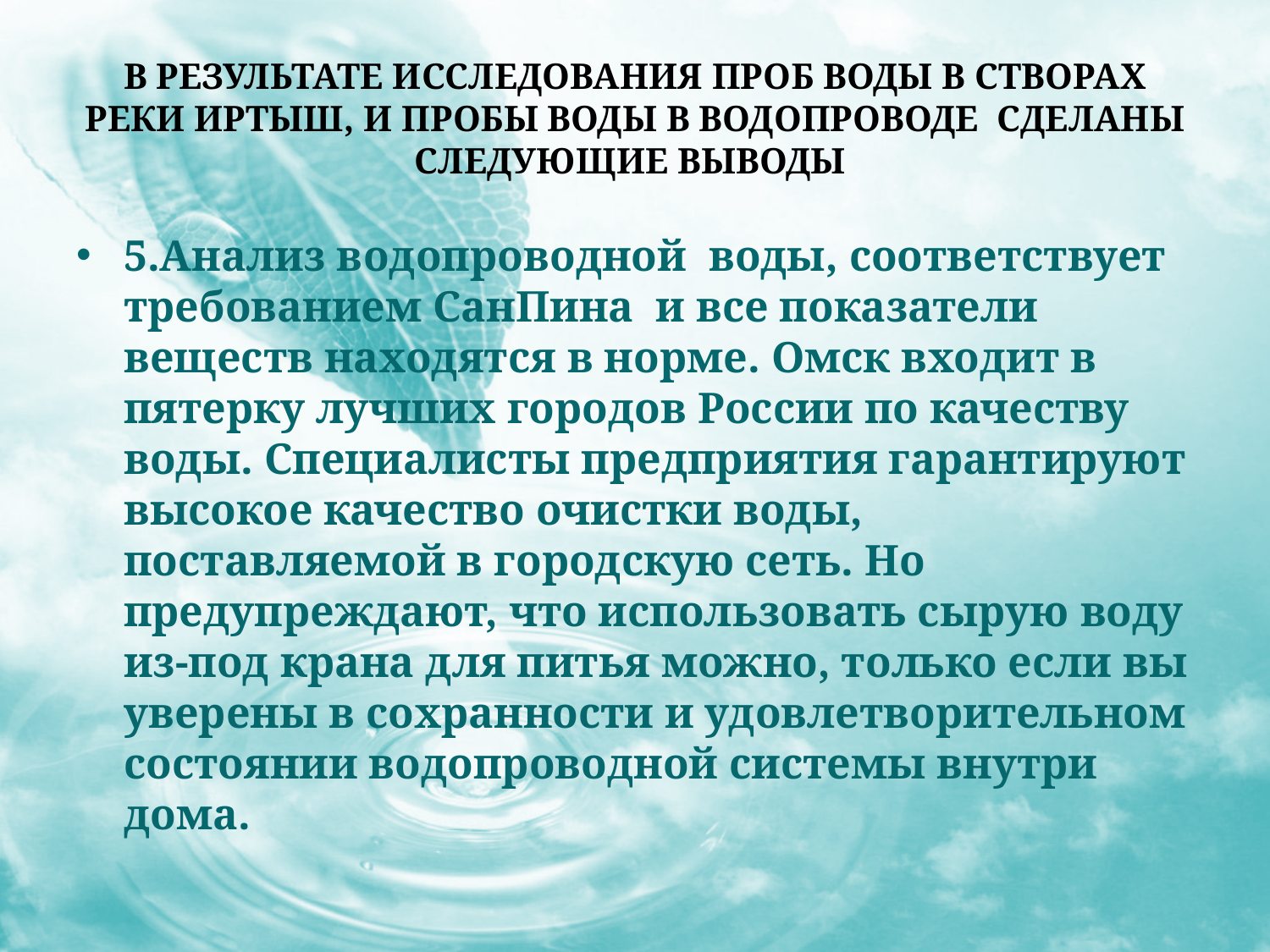

# В результате исследования проб воды в створах реки Иртыш, и пробы воды в водопроводе  сделаны следующие выводы
5.Анализ водопроводной  воды, соответствует требованием СанПина  и все показатели веществ находятся в норме. Омск входит в пятерку лучших городов России по качеству воды. Специалисты предприятия гарантируют высокое качество очистки воды, поставляемой в городскую сеть. Но предупреждают, что использовать сырую воду из-под крана для питья можно, только если вы уверены в сохранности и удовлетворительном состоянии водопроводной системы внутри дома.